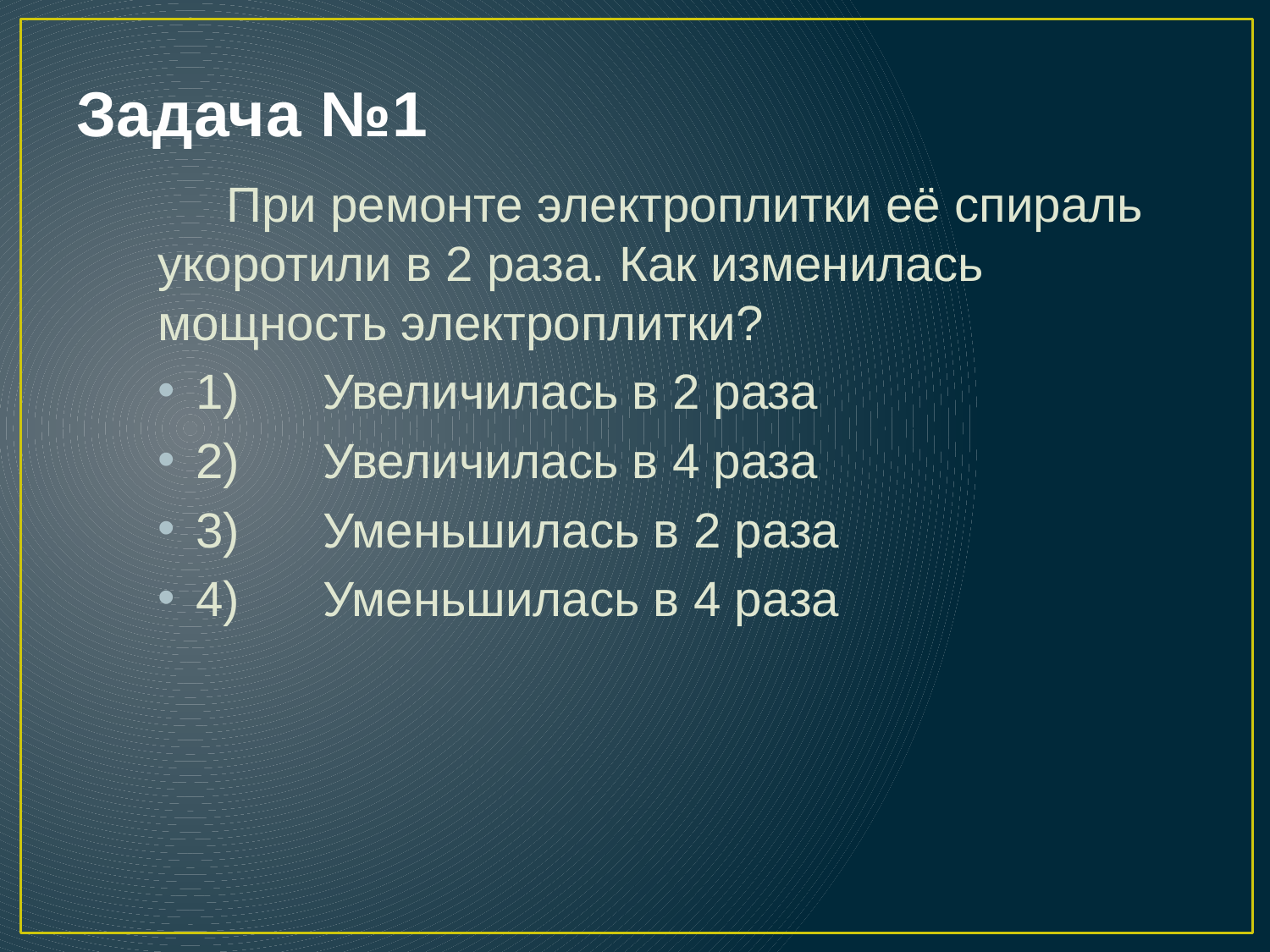

# Задача №1
     При ремонте электроплитки её спираль укоротили в 2 раза. Как изменилась мощность электроплитки?
1)	Увеличилась в 2 раза
2)	Увеличилась в 4 раза
3)	Уменьшилась в 2 раза
4)	Уменьшилась в 4 раза